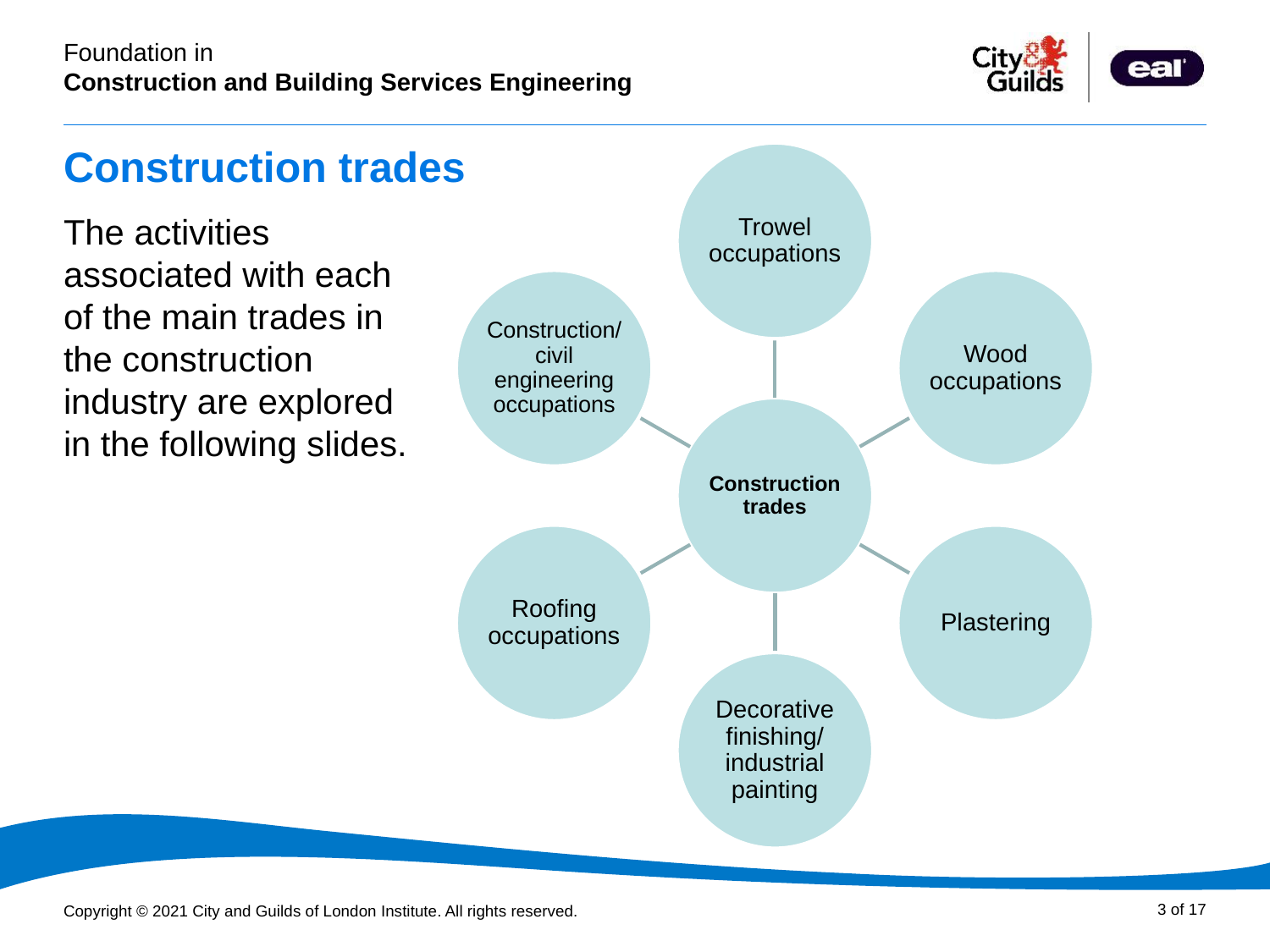

# Construction trades
Construction trades

Trowel occupations

Wood occupations

Plastering

Decorative finishing/ industrial painting

Roofing occupations

Construction/civil engineering occupations
The activities associated with each of the main trades in the construction industry are explored in the following slides.